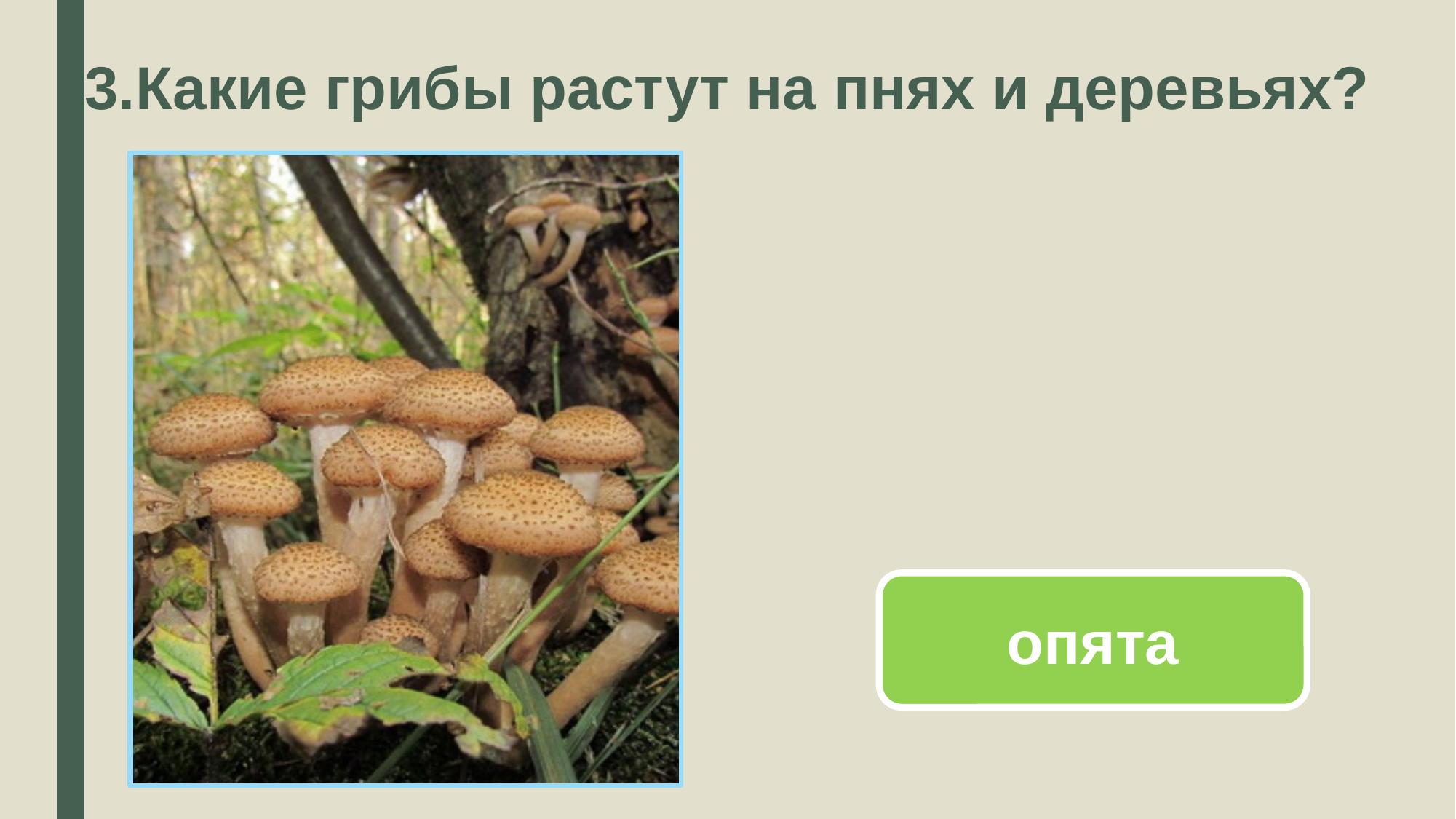

3.Какие грибы растут на пнях и деревьях?

опята